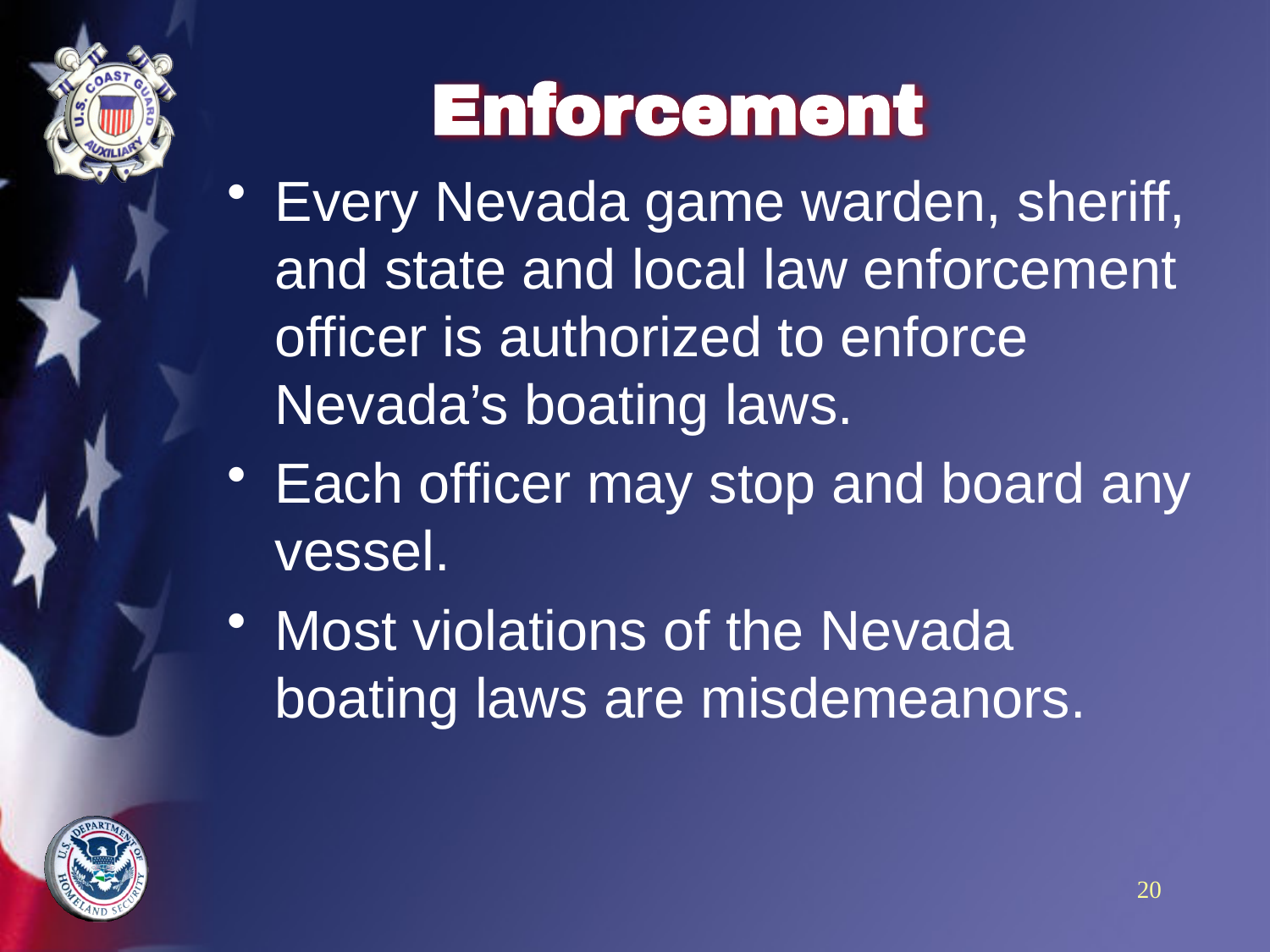

# Enforcement
Every Nevada game warden, sheriff, and state and local law enforcement officer is authorized to enforce Nevada’s boating laws.
Each officer may stop and board any vessel.
Most violations of the Nevada boating laws are misdemeanors.
20